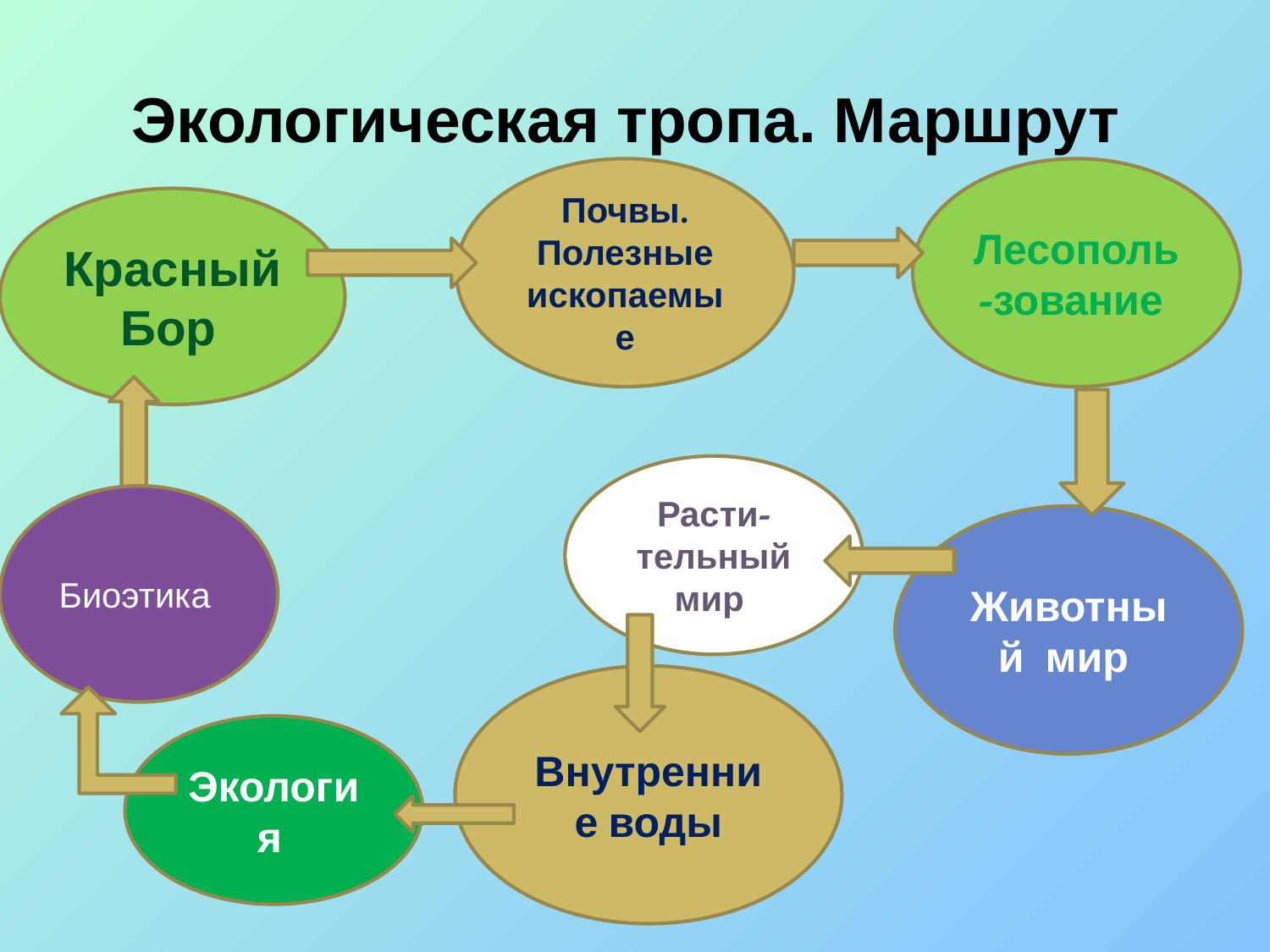

# Экологическая тропа. Маршрут

Почвы. Полезные ископаемые
Лесополь-зование
Красный Бор

Расти-
тельный мир
Биоэтика
Животный  мир

Внутренние воды

Экология